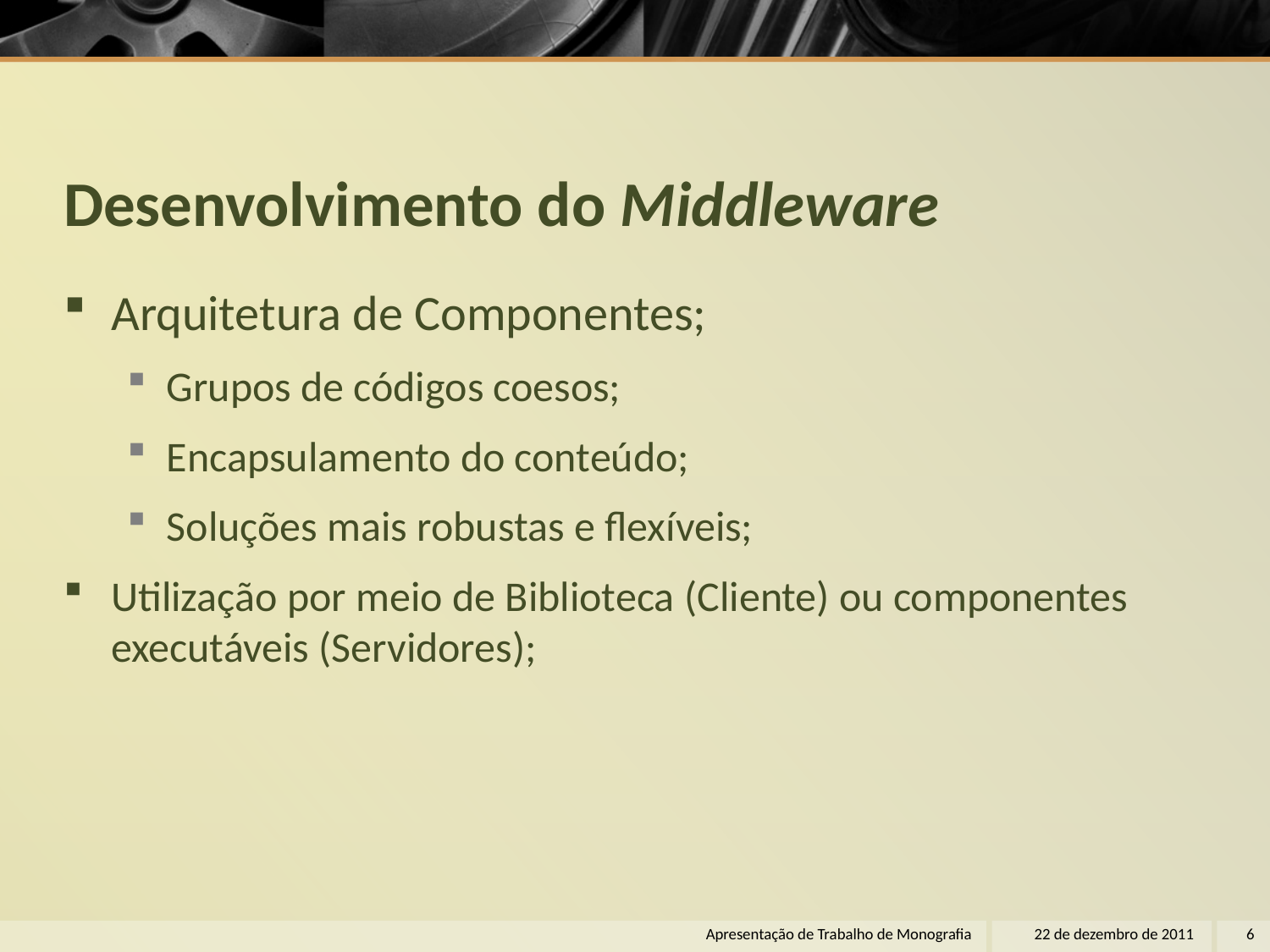

# Desenvolvimento do Middleware
Arquitetura de Componentes;
Grupos de códigos coesos;
Encapsulamento do conteúdo;
Soluções mais robustas e flexíveis;
Utilização por meio de Biblioteca (Cliente) ou componentes executáveis (Servidores);
Apresentação de Trabalho de Monografia
22 de dezembro de 2011
6